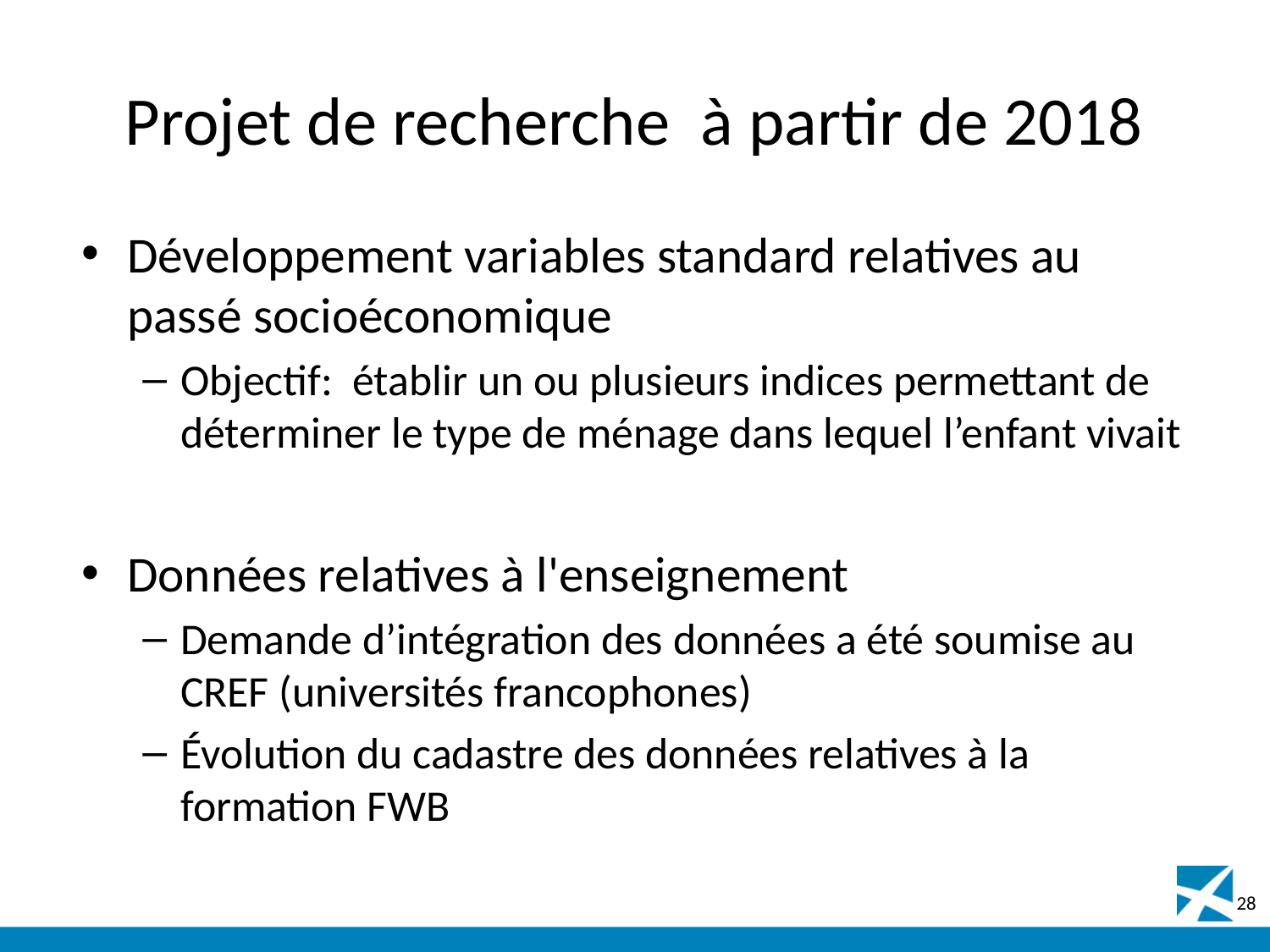

# Projet de recherche  à partir de 2018
Développement variables standard relatives au passé socioéconomique
Objectif:  établir un ou plusieurs indices permettant de déterminer le type de ménage dans lequel l’enfant vivait

Données relatives à l'enseignement
Demande d’intégration des données a été soumise au CREF (universités francophones)
Évolution du cadastre des données relatives à la formation FWB